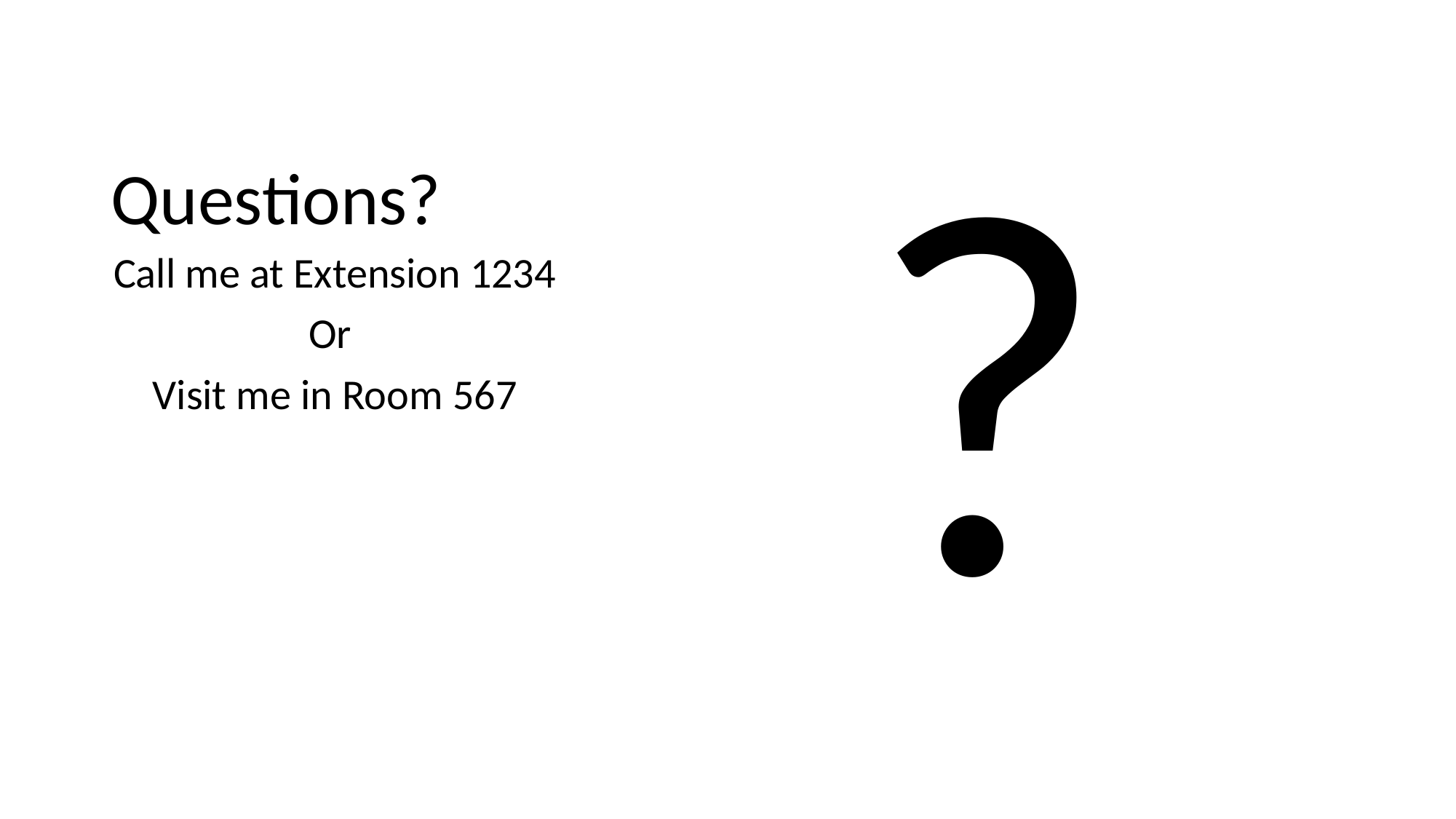

# Questions?
?
Call me at Extension 1234
Or
Visit me in Room 567